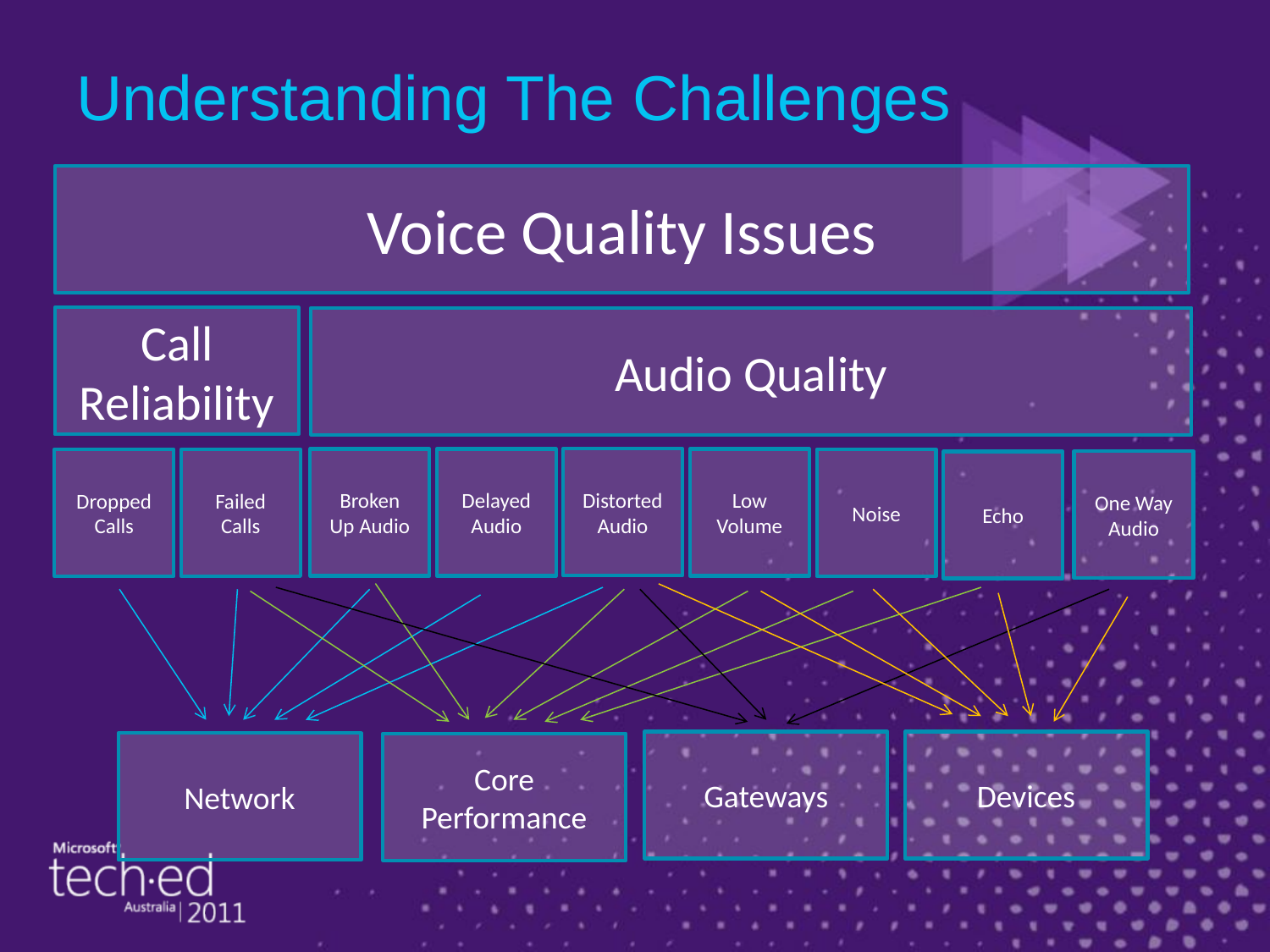

# Understanding The Challenges
Voice Quality Issues
Call Reliability
Audio Quality
Distorted Audio
Broken Up Audio
Delayed Audio
Low Volume
Noise
One Way Audio
Echo
Dropped Calls
Failed Calls
Core Performance
Devices
Network
Gateways